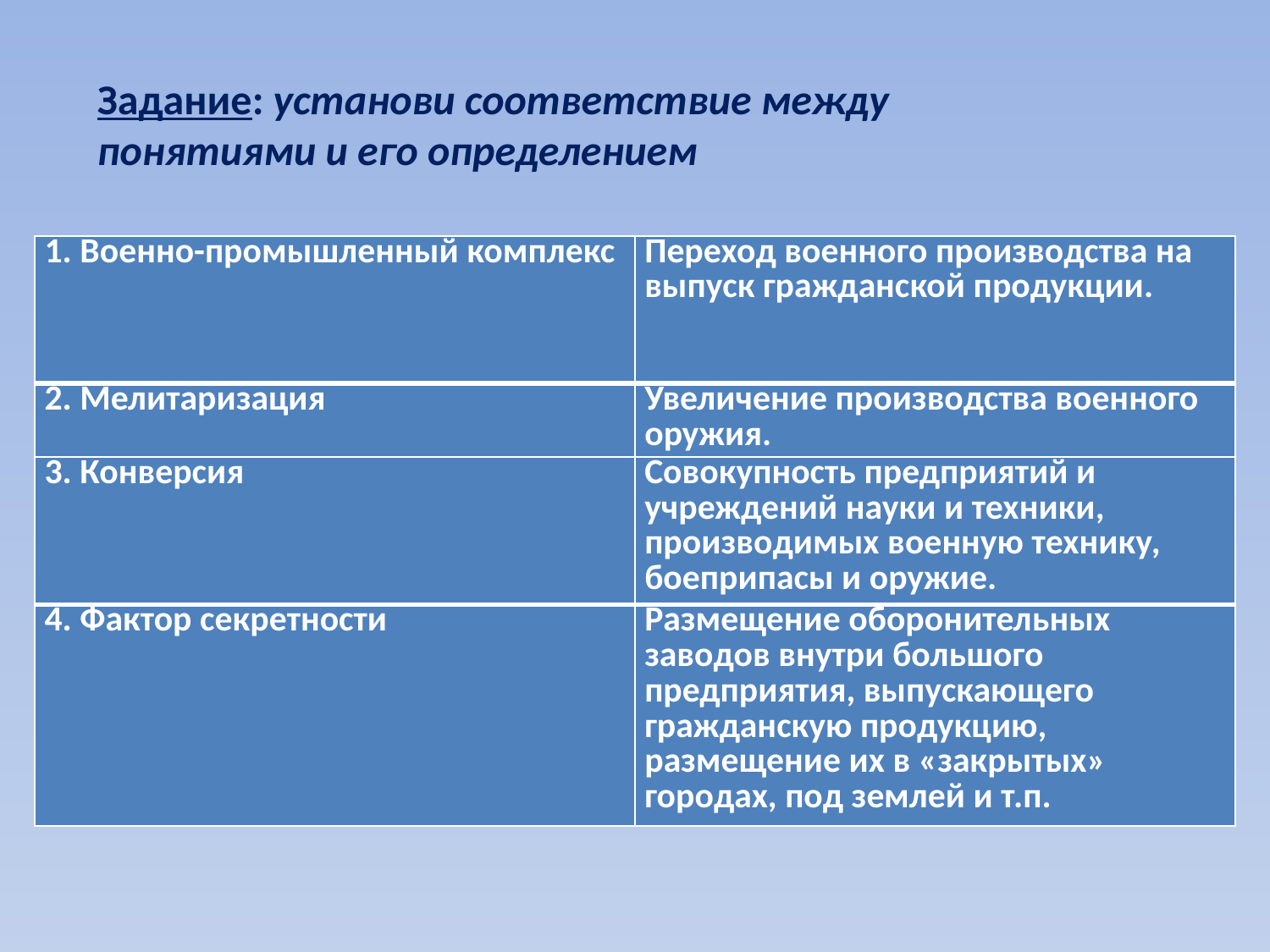

Задание: установи соответствие между понятиями и его определением
| 1. Военно-промышленный комплекс | Переход военного производства на выпуск гражданской продукции. |
| --- | --- |
| 2. Мелитаризация | Увеличение производства военного оружия. |
| 3. Конверсия | Совокупность предприятий и учреждений науки и техники, производимых военную технику, боеприпасы и оружие. |
| 4. Фактор секретности | Размещение оборонительных заводов внутри большого предприятия, выпускающего гражданскую продукцию, размещение их в «закрытых» городах, под землей и т.п. |
#